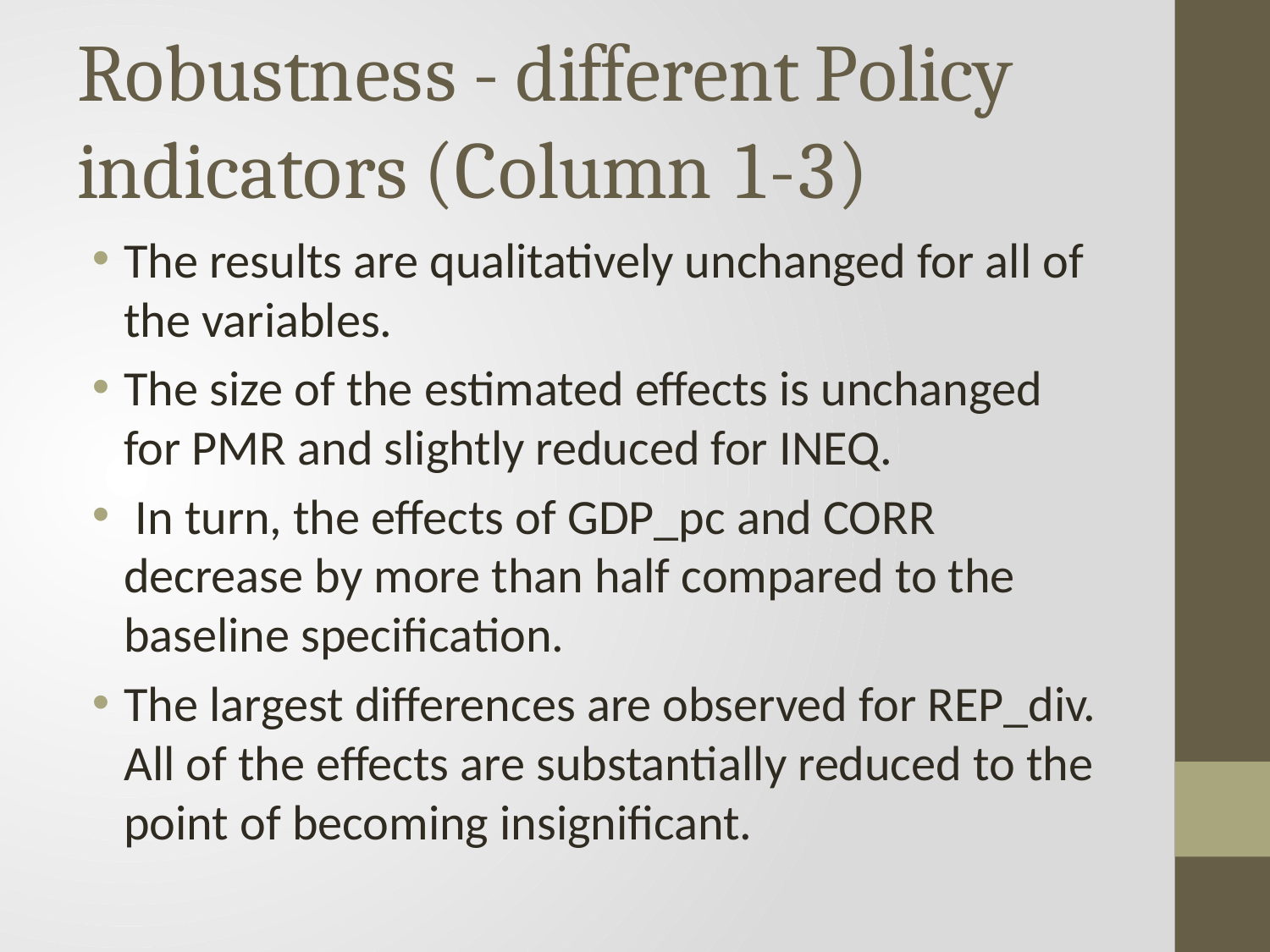

# Robustness - different Policy indicators (Column 1-3)
The results are qualitatively unchanged for all of the variables.
The size of the estimated effects is unchanged for PMR and slightly reduced for INEQ.
 In turn, the effects of GDP_pc and CORR decrease by more than half compared to the baseline specification.
The largest differences are observed for REP_div. All of the effects are substantially reduced to the point of becoming insignificant.